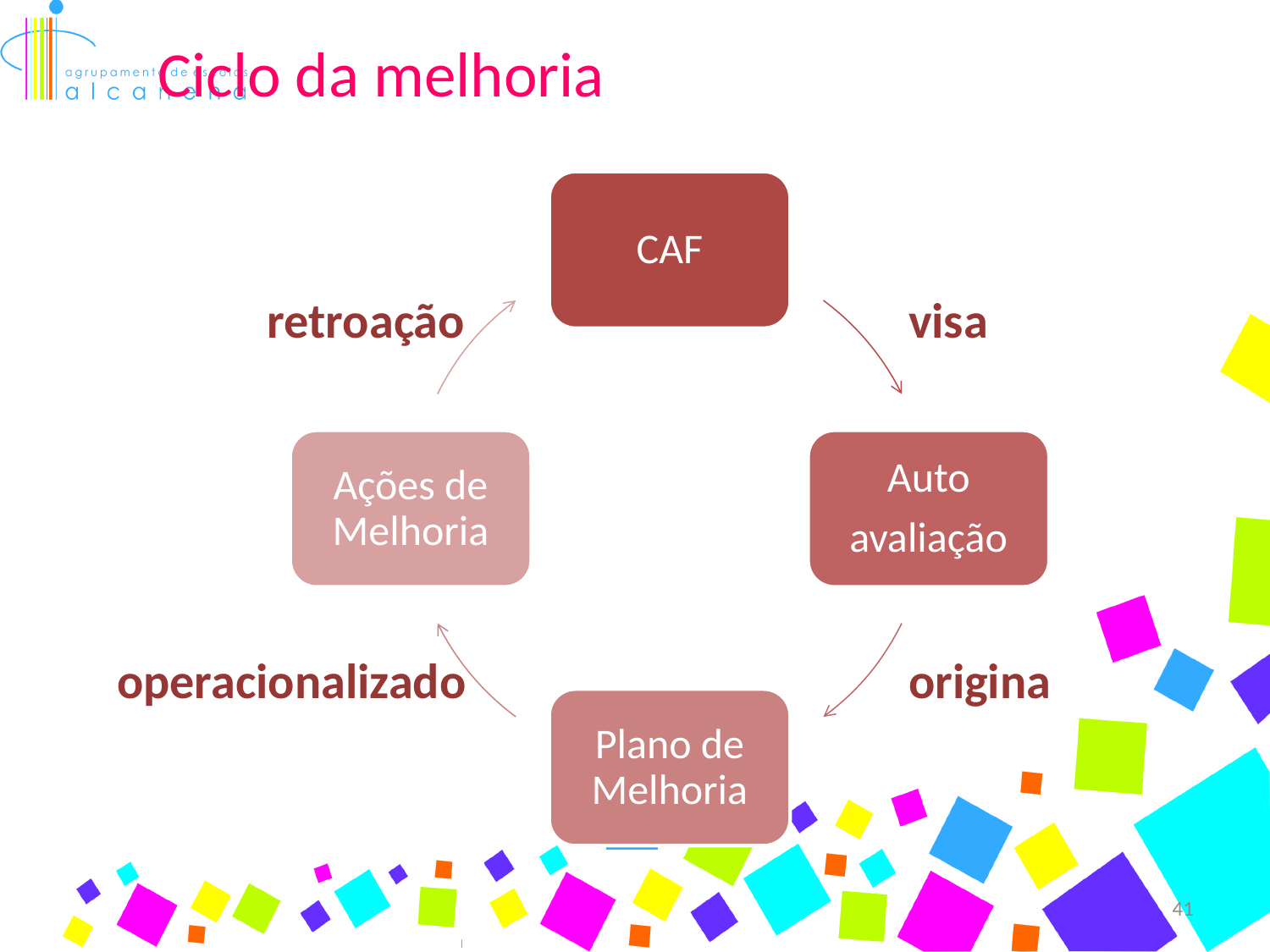

# Ciclo da melhoria
CAF
Auto
avaliação
Plano de Melhoria
Ações de Melhoria
retroação
visa
operacionalizado
origina
41